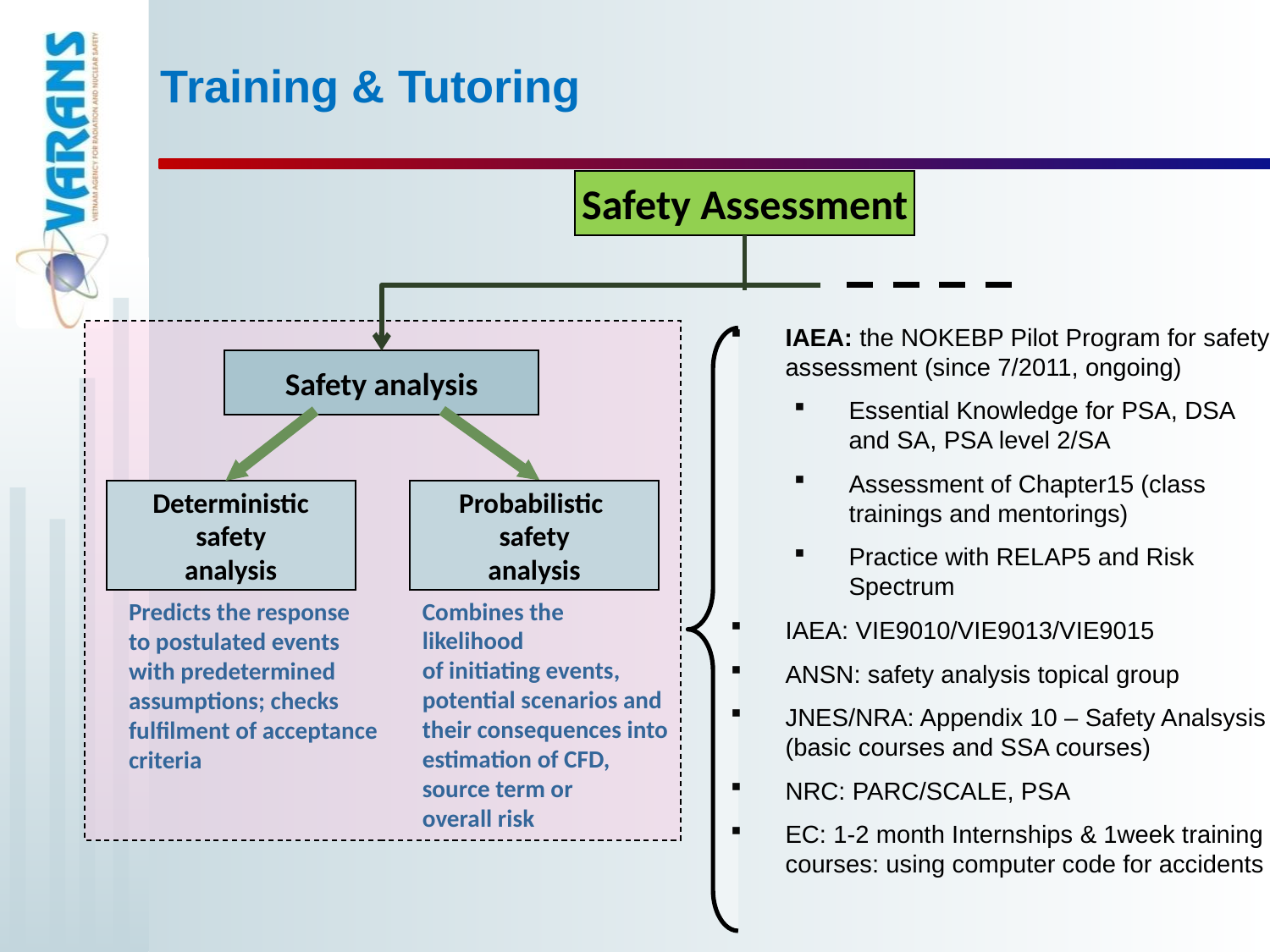

Training & Tutoring

Safety Assessment

Safety analysis

Deterministic
safety
analysis
Probabilistic
safety
analysis
Combines the likelihood
of initiating events,
potential scenarios and
their consequences into
estimation of CFD,
source term or
overall risk
Predicts the response
to postulated events
with predetermined
assumptions; checks
fulfilment of acceptance
criteria
IAEA: the NOKEBP Pilot Program for safety assessment (since 7/2011, ongoing)
Essential Knowledge for PSA, DSA and SA, PSA level 2/SA
Assessment of Chapter15 (class trainings and mentorings)
Practice with RELAP5 and Risk Spectrum
IAEA: VIE9010/VIE9013/VIE9015
ANSN: safety analysis topical group
JNES/NRA: Appendix 10 – Safety Analsysis (basic courses and SSA courses)
NRC: PARC/SCALE, PSA
EC: 1-2 month Internships & 1week training courses: using computer code for accidents